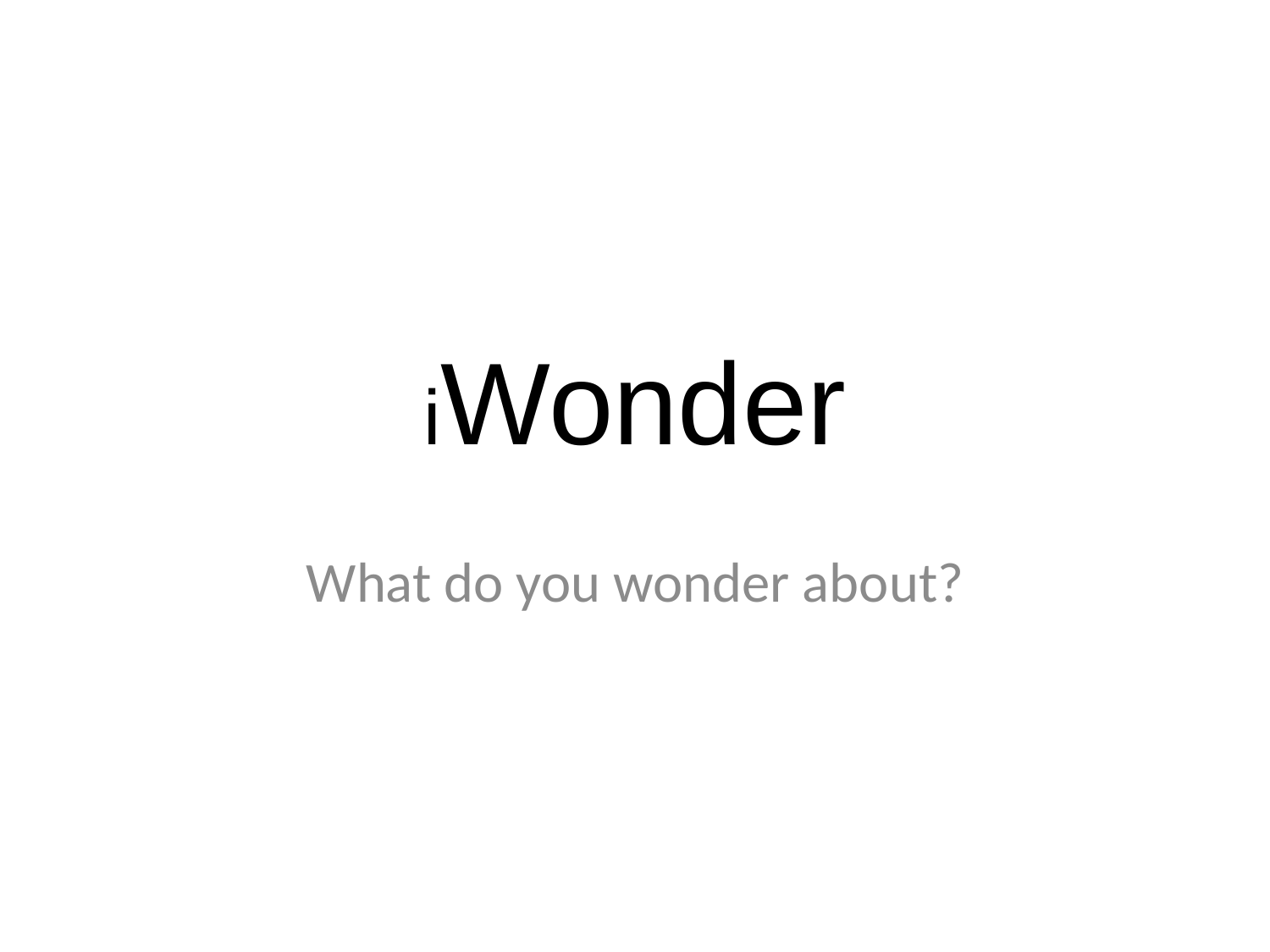

# iWonder
What do you wonder about?